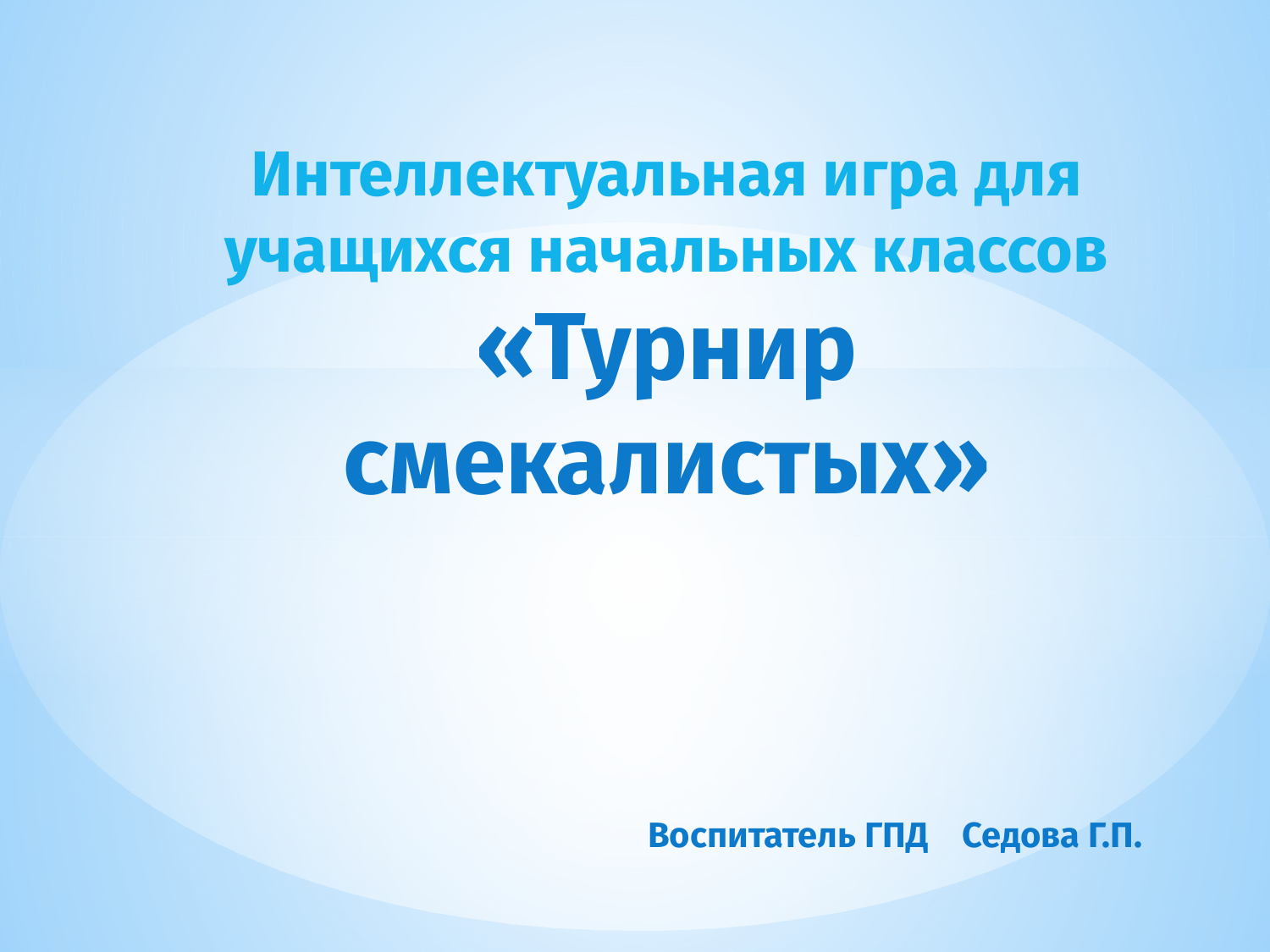

# Интеллектуальная игра для учащихся начальных классов «Турнир смекалистых»
Воспитатель ГПД    Седова Г.П.